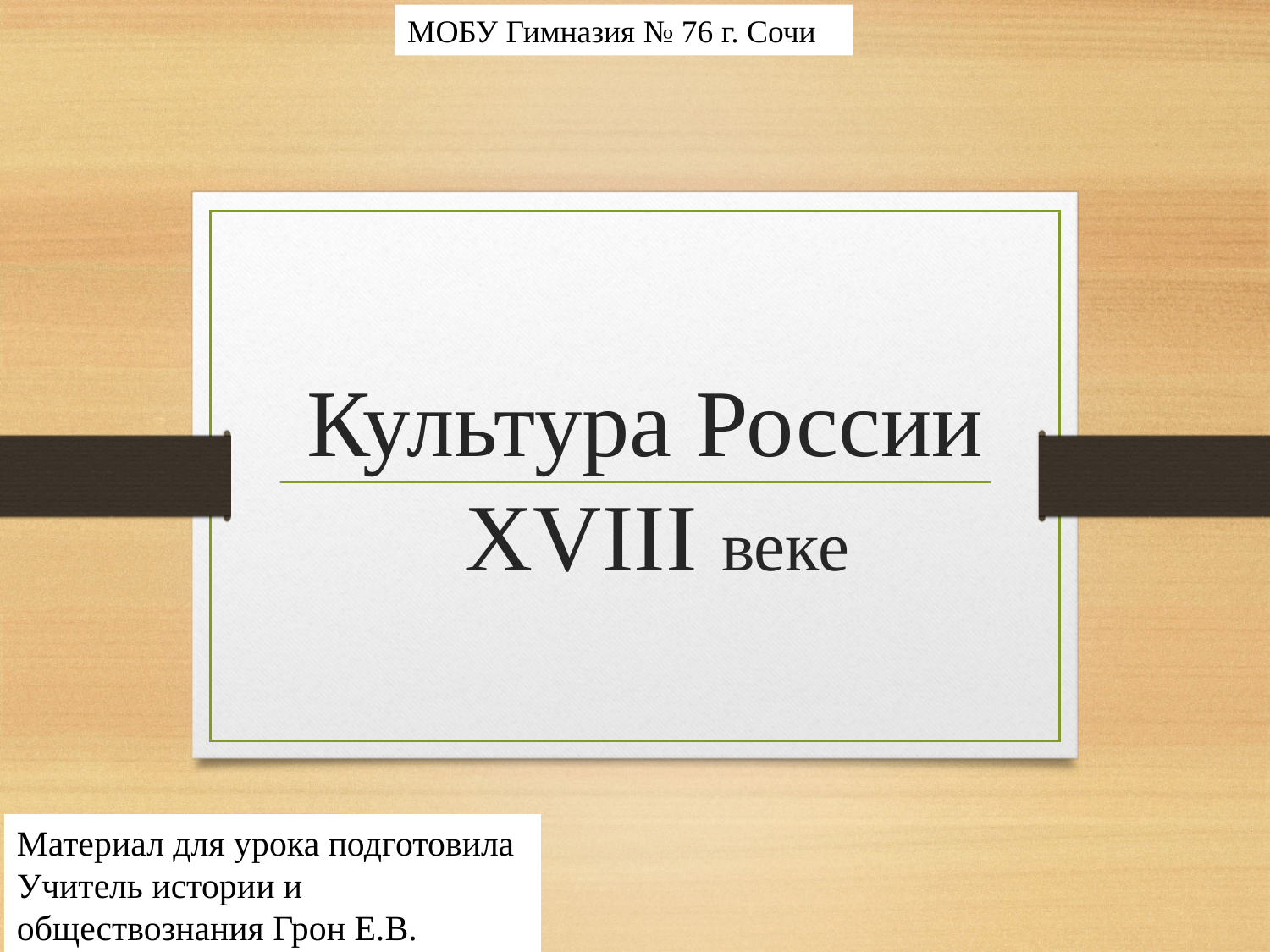

МОБУ Гимназия № 76 г. Сочи
# Культура России XVIII веке
Материал для урока подготовила
Учитель истории и обществознания Грон Е.В.